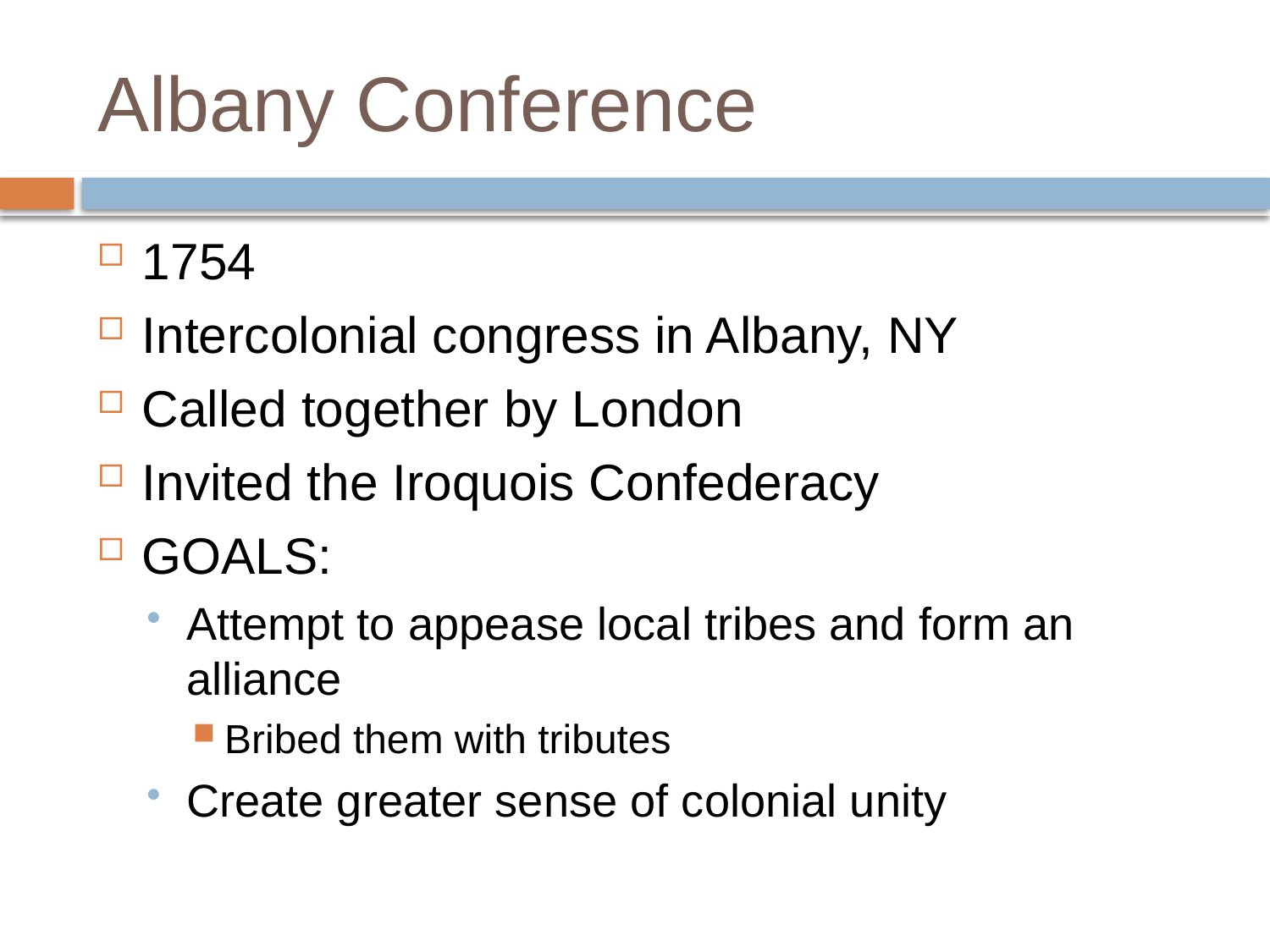

# Albany Conference
1754
Intercolonial congress in Albany, NY
Called together by London
Invited the Iroquois Confederacy
GOALS:
Attempt to appease local tribes and form an alliance
Bribed them with tributes
Create greater sense of colonial unity